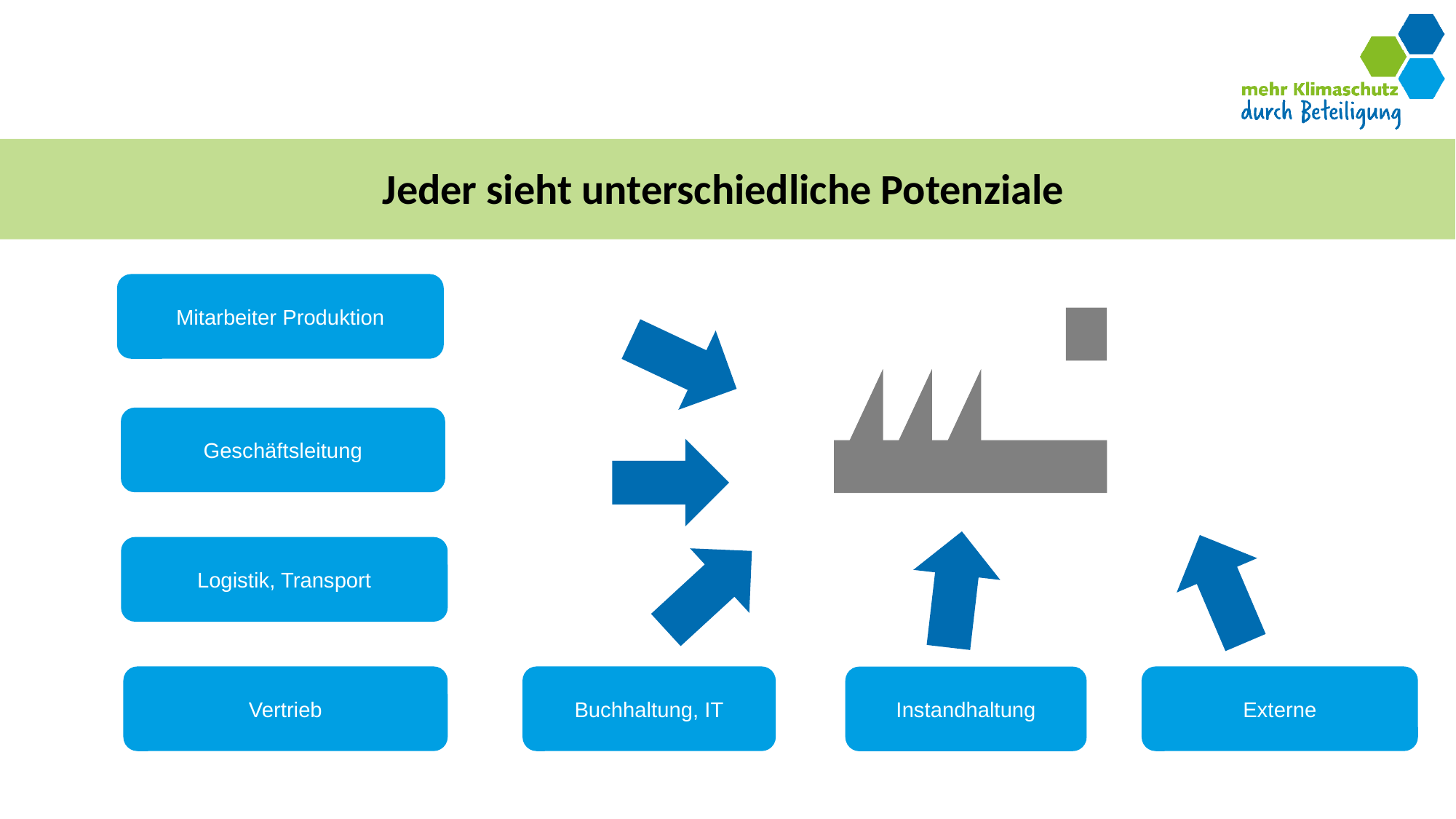

# Jeder sieht unterschiedliche Potenziale

Mitarbeiter Produktion

Geschäftsleitung

Logistik, Transport

Externe

Buchhaltung, IT

Vertrieb

Instandhaltung